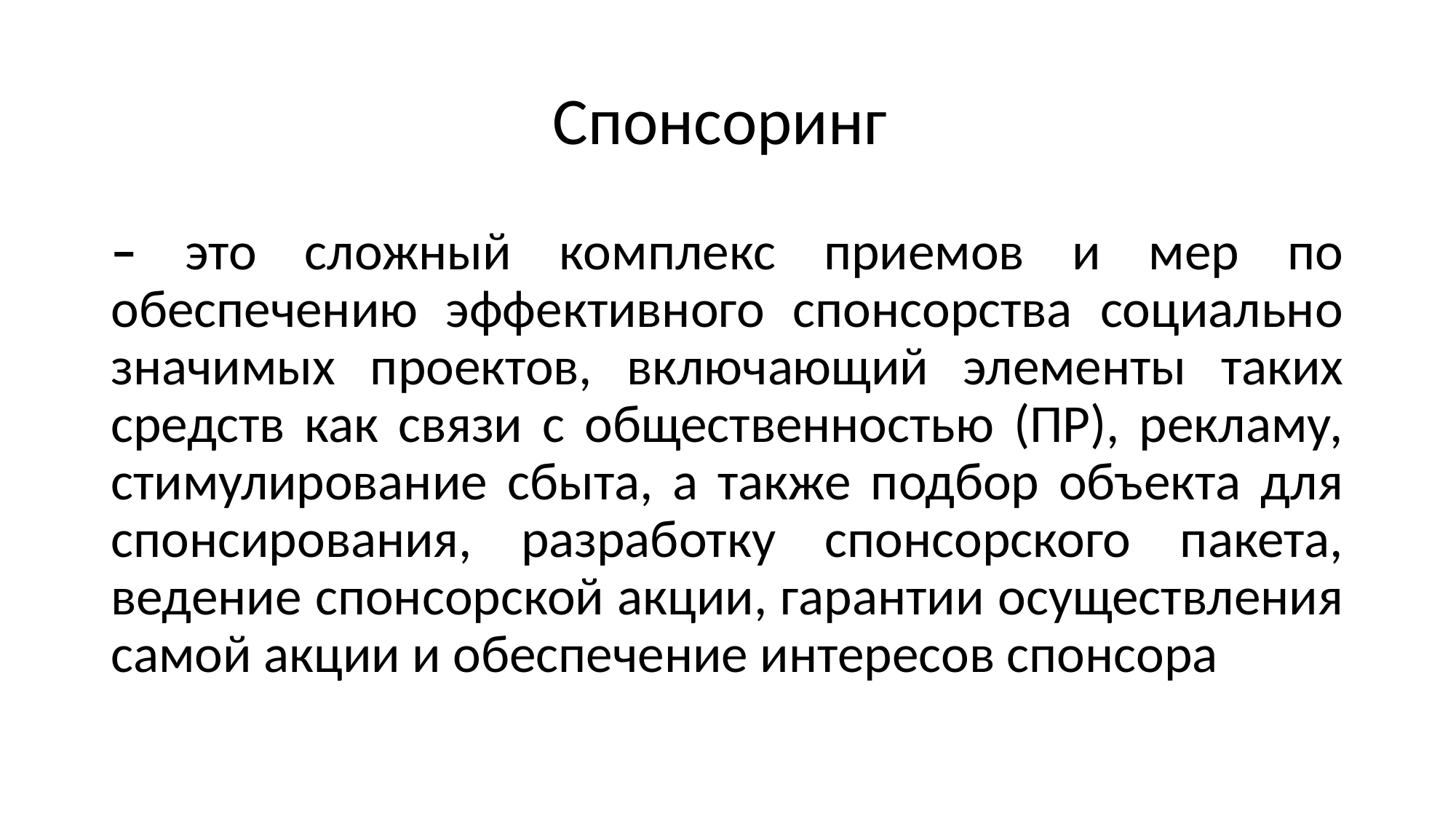

# Спонсоринг
– это сложный комплекс приемов и мер по обеспечению эффективного спонсорства социально значимых проектов, включающий элементы таких средств как связи с общественностью (ПР), рекламу, стимулирование сбыта, а также подбор объекта для спонсирования, разработку спонсорского пакета, ведение спонсорской акции, гарантии осуществления самой акции и обеспечение интересов спонсора